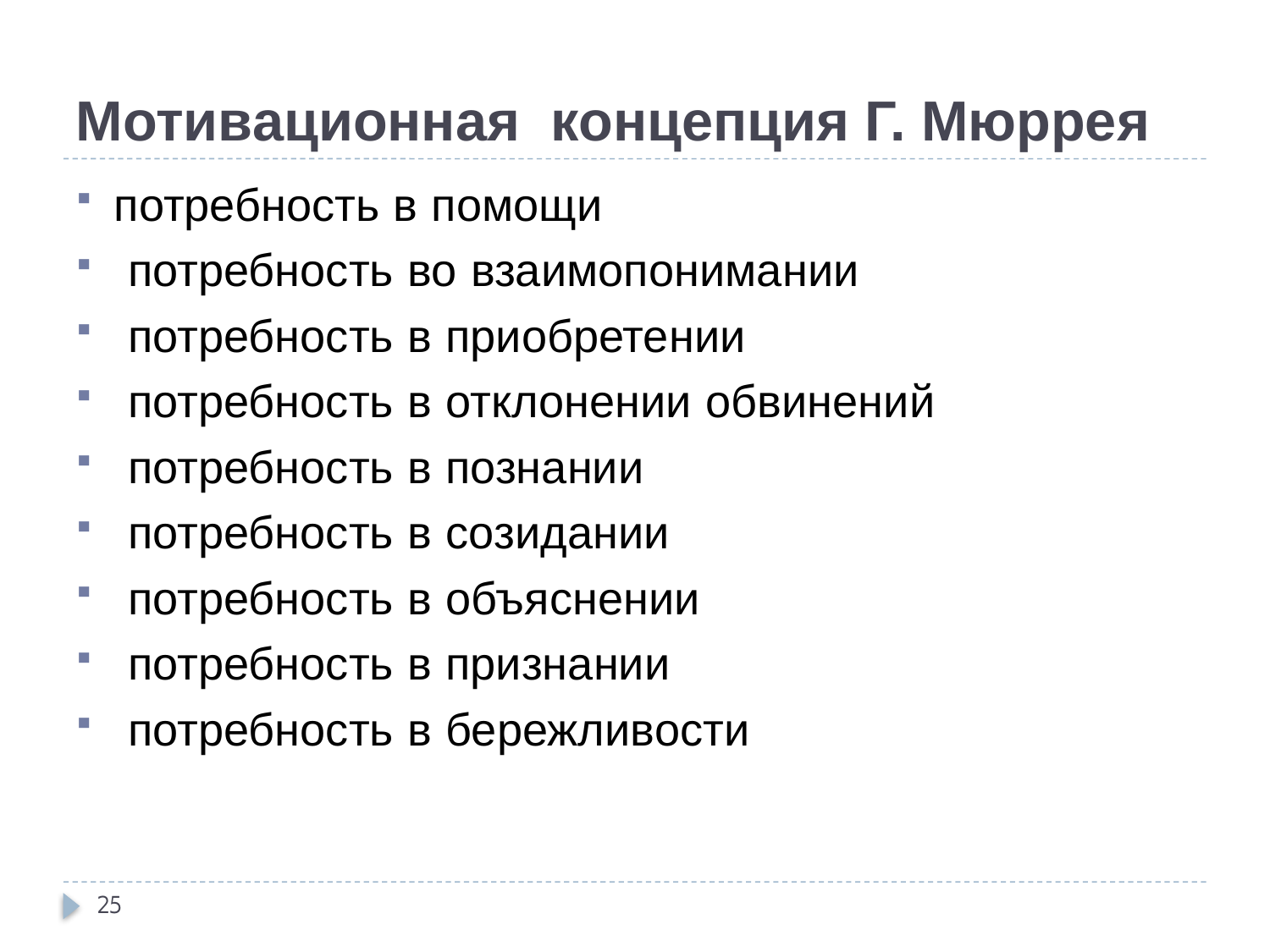

# Мотивационная  концепция Г. Мюррея
потребность в помощи
 потребность во взаимопонимании
 потребность в приобретении
 потребность в отклонении обвинений
 потребность в познании
 потребность в созидании
 потребность в объяснении
 потребность в признании
 потребность в бережливости
25